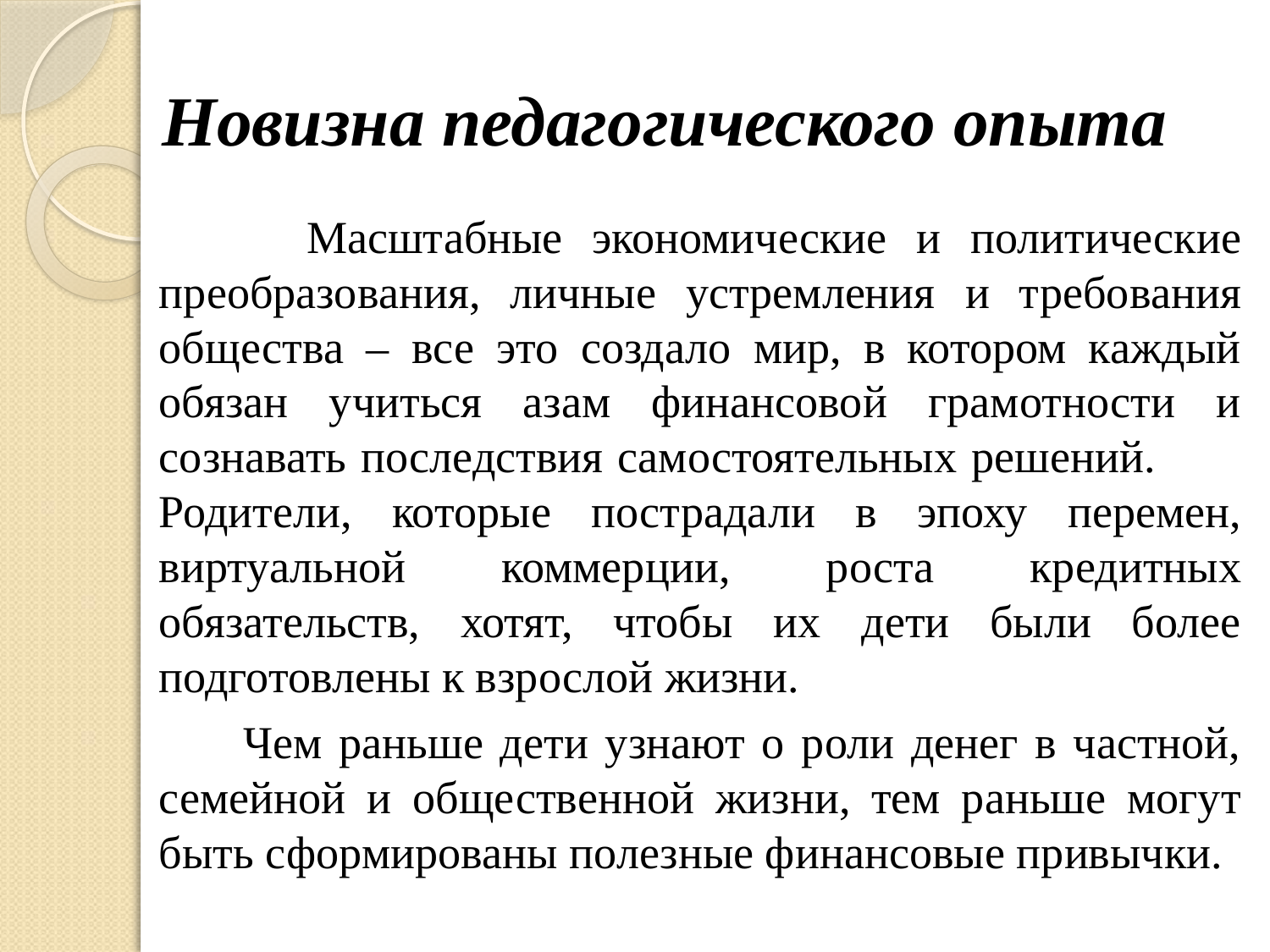

# Новизна педагогического опыта
     Масштабные экономические и политические преобразования, личные устремления и требования общества – все это создало мир, в котором каждый обязан учиться азам финансовой грамотности и сознавать последствия самостоятельных решений.       Родители, которые пострадали в эпоху перемен, виртуальной коммерции, роста кредитных обязательств, хотят, чтобы их дети были более подготовлены к взрослой жизни.
     Чем раньше дети узнают о роли денег в частной, семейной и общественной жизни, тем раньше могут быть сформированы полезные финансовые привычки.